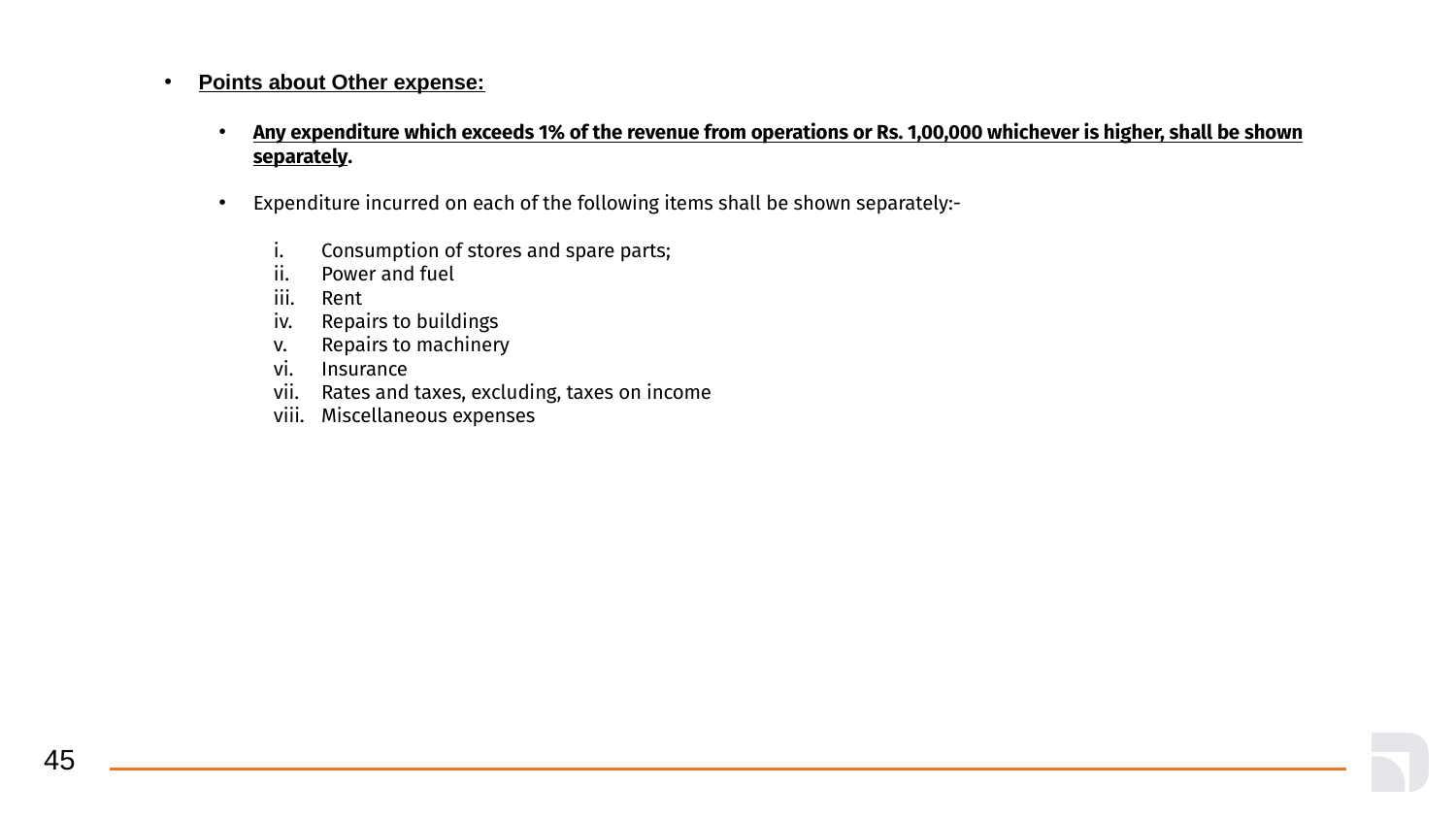

Points about Other expense:

Any expenditure which exceeds 1% of the revenue from operations or Rs. 1,00,000 whichever is higher, shall be shown separately.

Expenditure incurred on each of the following items shall be shown separately:-

Consumption of stores and spare parts;
Power and fuel
Rent
Repairs to buildings
Repairs to machinery
Insurance
Rates and taxes, excluding, taxes on income
Miscellaneous expenses